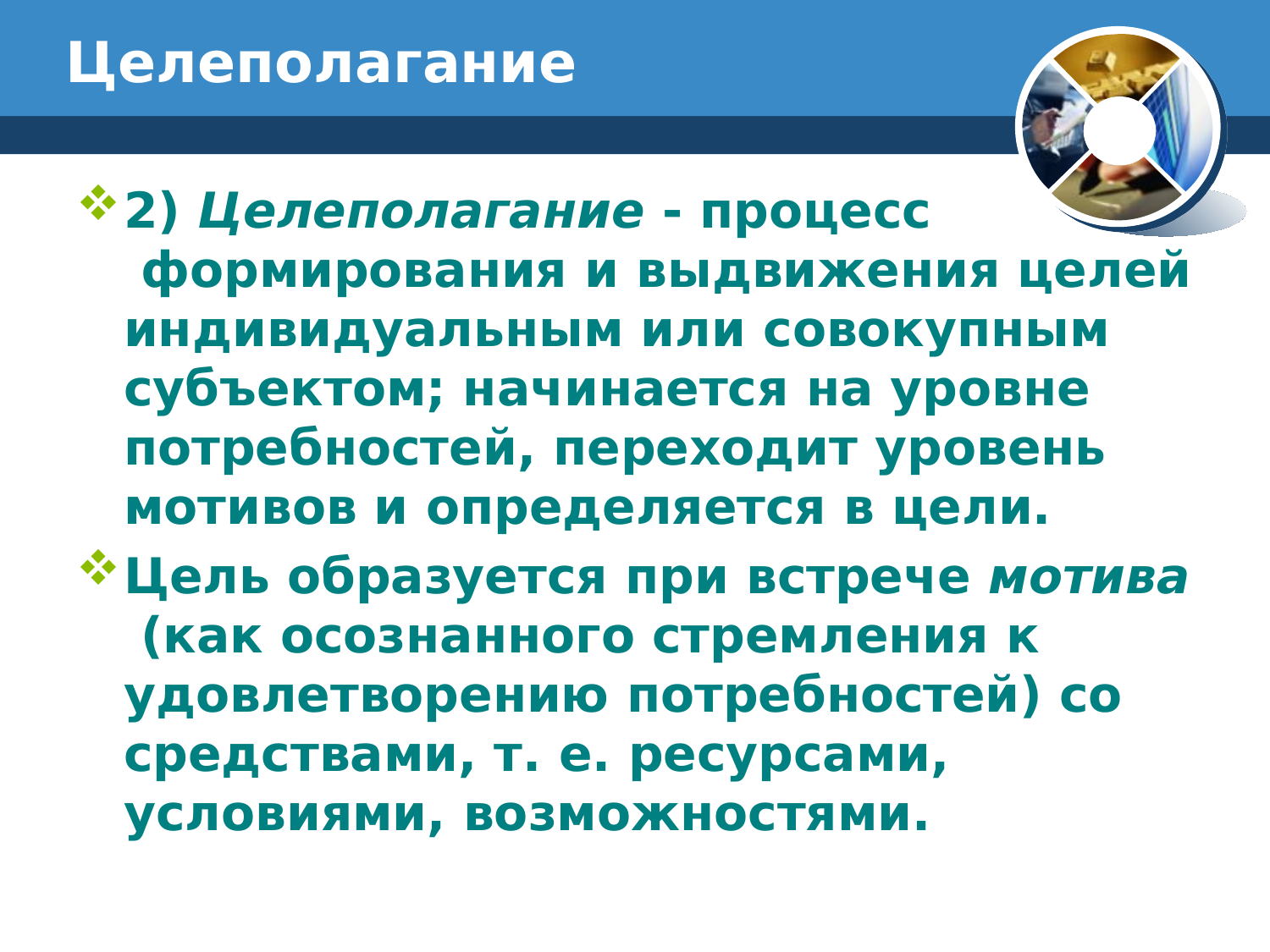

# Целеполагание
2) Целеполагание - процесс  формирования и выдвижения целей индивидуальным или совокупным субъектом; начинается на уровне потребностей, переходит уровень мотивов и определяется в цели.
Цель образуется при встрече мотива  (как осознанного стремления к удовлетворению потребностей) со средствами, т. е. ресурсами, условиями, возможностями.